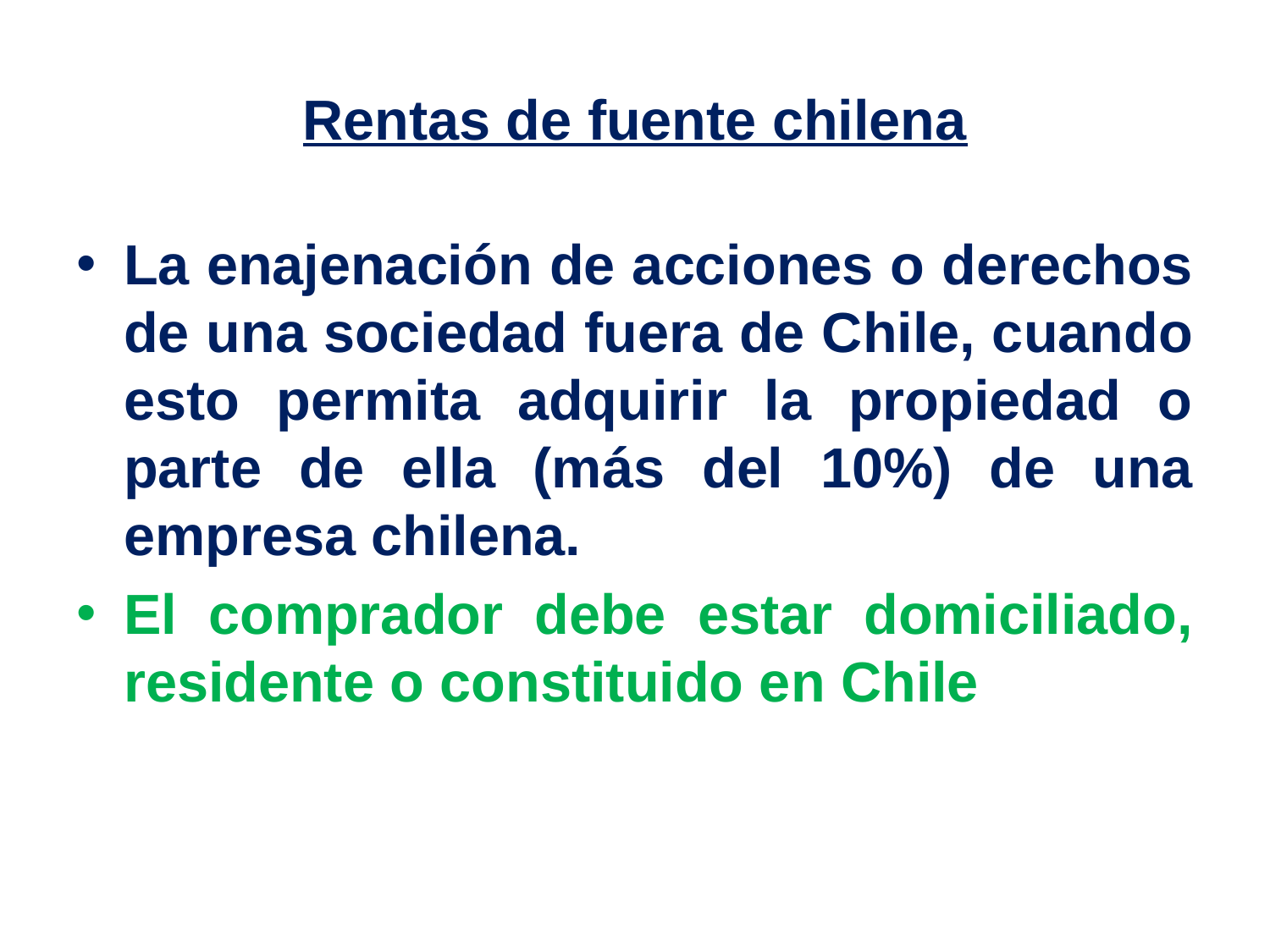

# Rentas de fuente chilena
La enajenación de acciones o derechos de una sociedad fuera de Chile, cuando esto permita adquirir la propiedad o parte de ella (más del 10%) de una empresa chilena.
El comprador debe estar domiciliado, residente o constituido en Chile